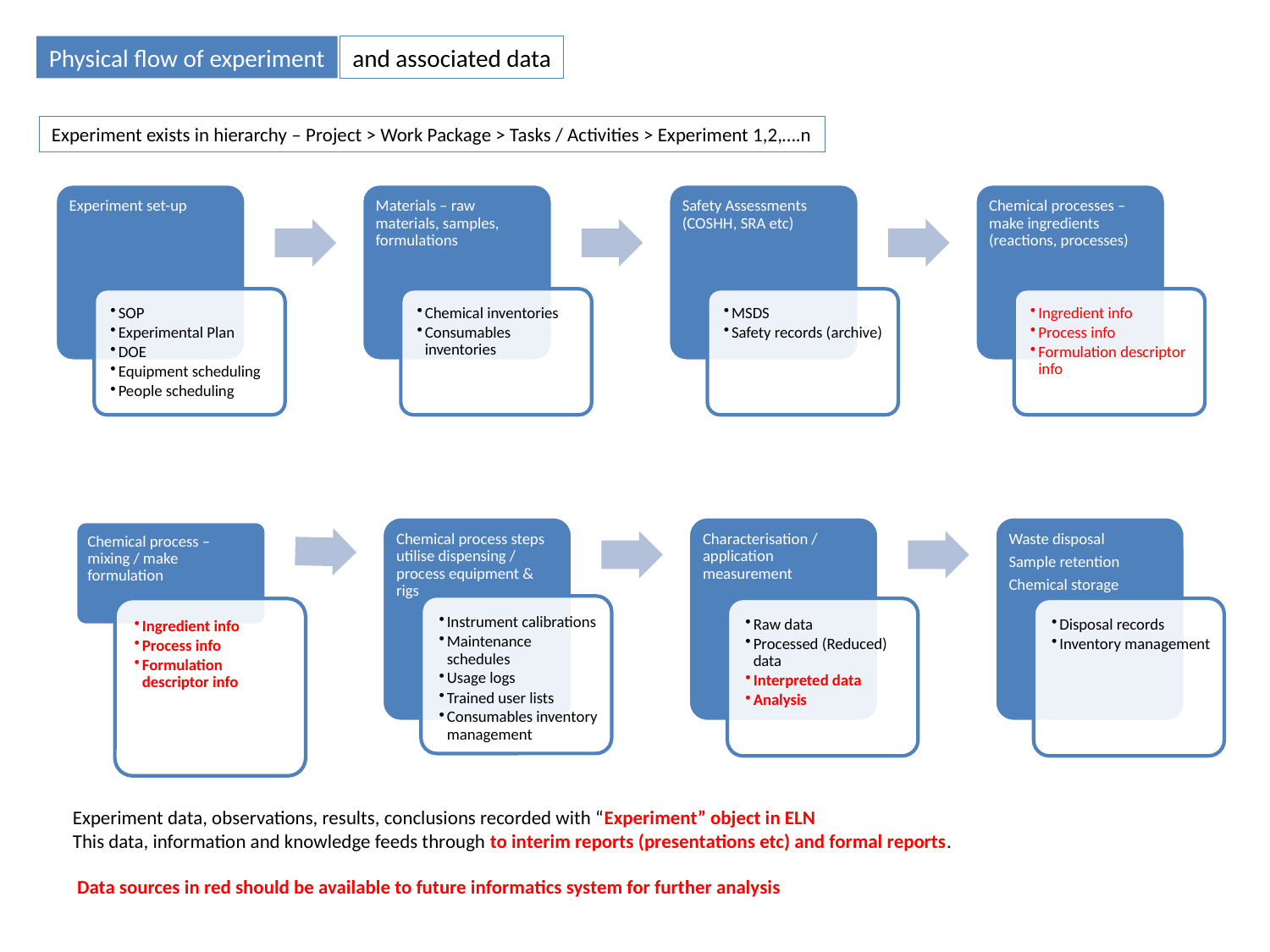

Physical flow of experiment
and associated data
Experiment exists in hierarchy – Project > Work Package > Tasks / Activities > Experiment 1,2,….n
Experiment set-up
SOP
Experimental Plan
DOE
Equipment scheduling
People scheduling

Materials – raw materials, samples, formulations
Chemical inventories
Consumables inventories

Safety Assessments (COSHH, SRA etc)
MSDS
Safety records (archive)

Chemical processes – make ingredients (reactions, processes)
Ingredient info
Process info
Formulation descriptor info
Chemical process – mixing / make formulation
Ingredient info
Process info
Formulation descriptor info

Chemical process steps utilise dispensing / process equipment & rigs
Instrument calibrations
Maintenance schedules
Usage logs
Trained user lists
Consumables inventory management

Characterisation / application measurement
Raw data
Processed (Reduced) data
Interpreted data
Analysis

Waste disposal
Sample retention
Chemical storage
Disposal records
Inventory management
Experiment data, observations, results, conclusions recorded with “Experiment” object in ELN
This data, information and knowledge feeds through to interim reports (presentations etc) and formal reports.

 Data sources in red should be available to future informatics system for further analysis